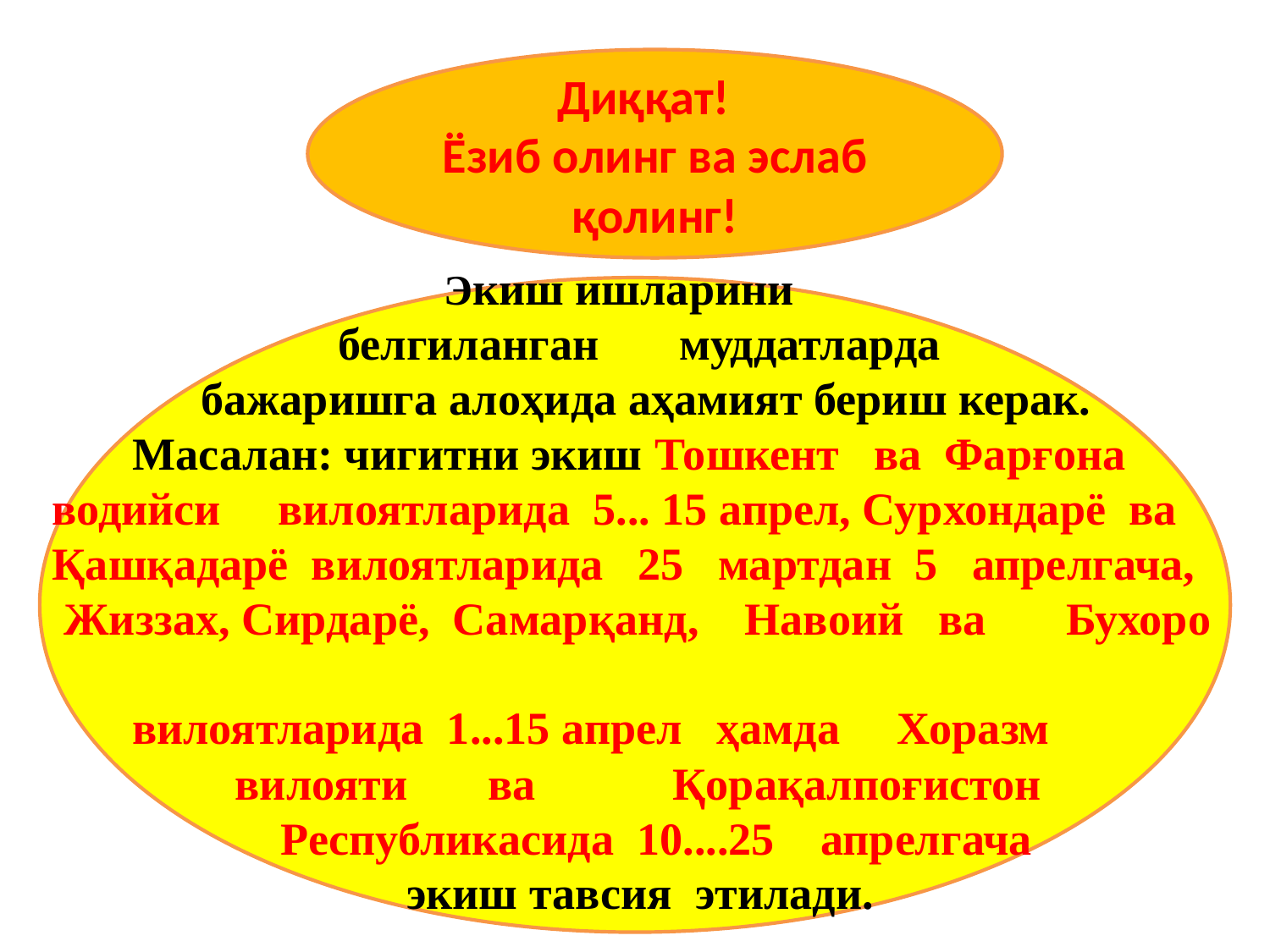

Диққат!
Ёзиб олинг ва эслаб қолинг!

                                     Экиш ишларини
                         белгиланган       муддатларда
             бажаришга алоҳида аҳамият бериш керак.
       Масалан: чигитни экиш Тошкент   ва  Фарғона   водийси     вилоятларида  5... 15 апрел, Сурхондарё  ва Қашқадарё  вилоятларида   25   мартдан  5   апрелгача,   Жиззах, Сирдарё,  Самарқанд,    Навоий   ва       Бухоро
       вилоятларида  1...15 апрел   ҳамда     Хоразм
                вилояти       ва            Қорақалпоғистон
                    Республикасида  10....25    апрелгача
                               экиш тавсия  этилади.